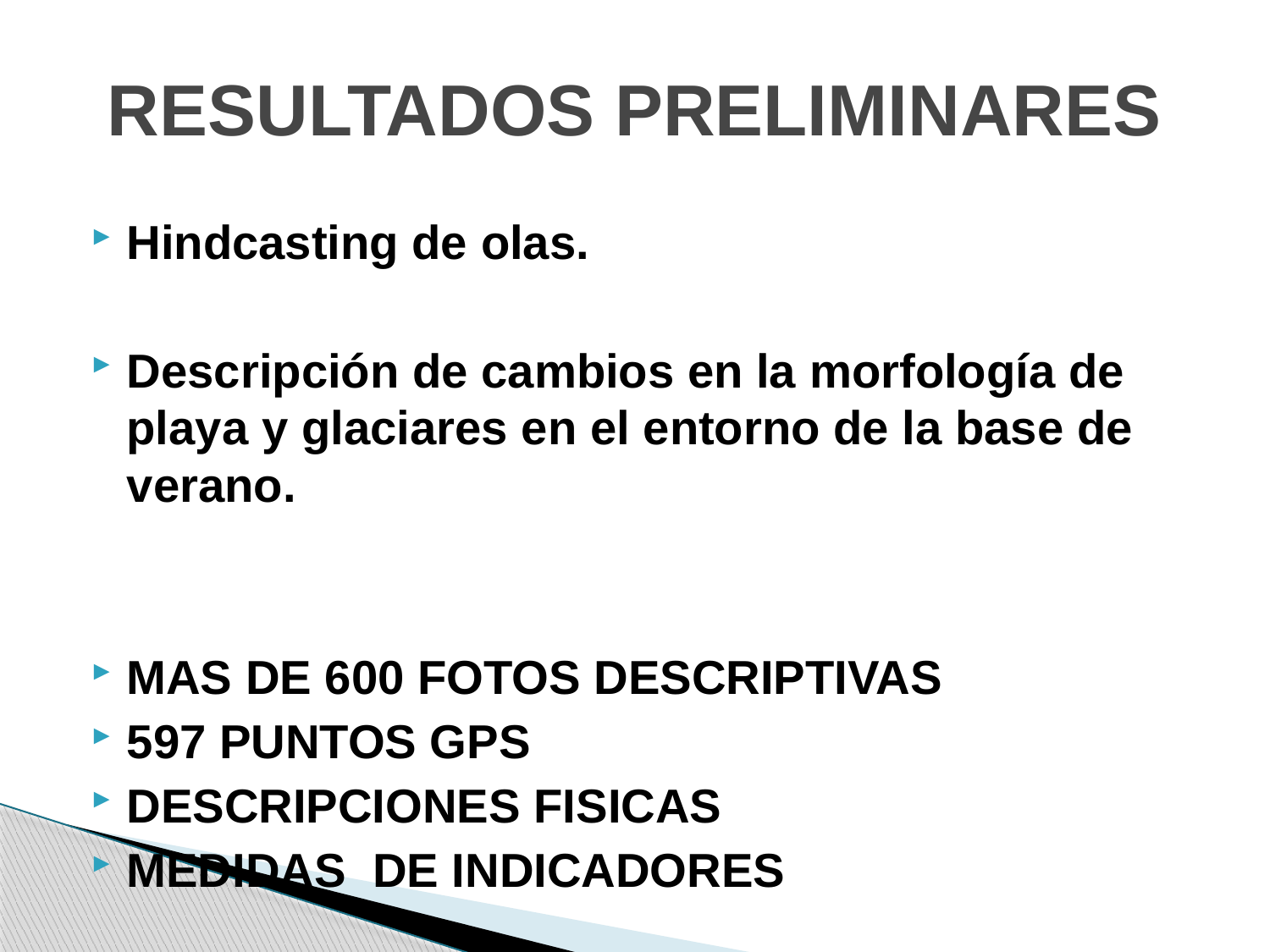

# RESULTADOS PRELIMINARES
Hindcasting de olas.

Descripción de cambios en la morfología de playa y glaciares en el entorno de la base de verano.

MAS DE 600 FOTOS DESCRIPTIVAS
597 PUNTOS GPS
DESCRIPCIONES FISICAS
MEDIDAS  DE INDICADORES